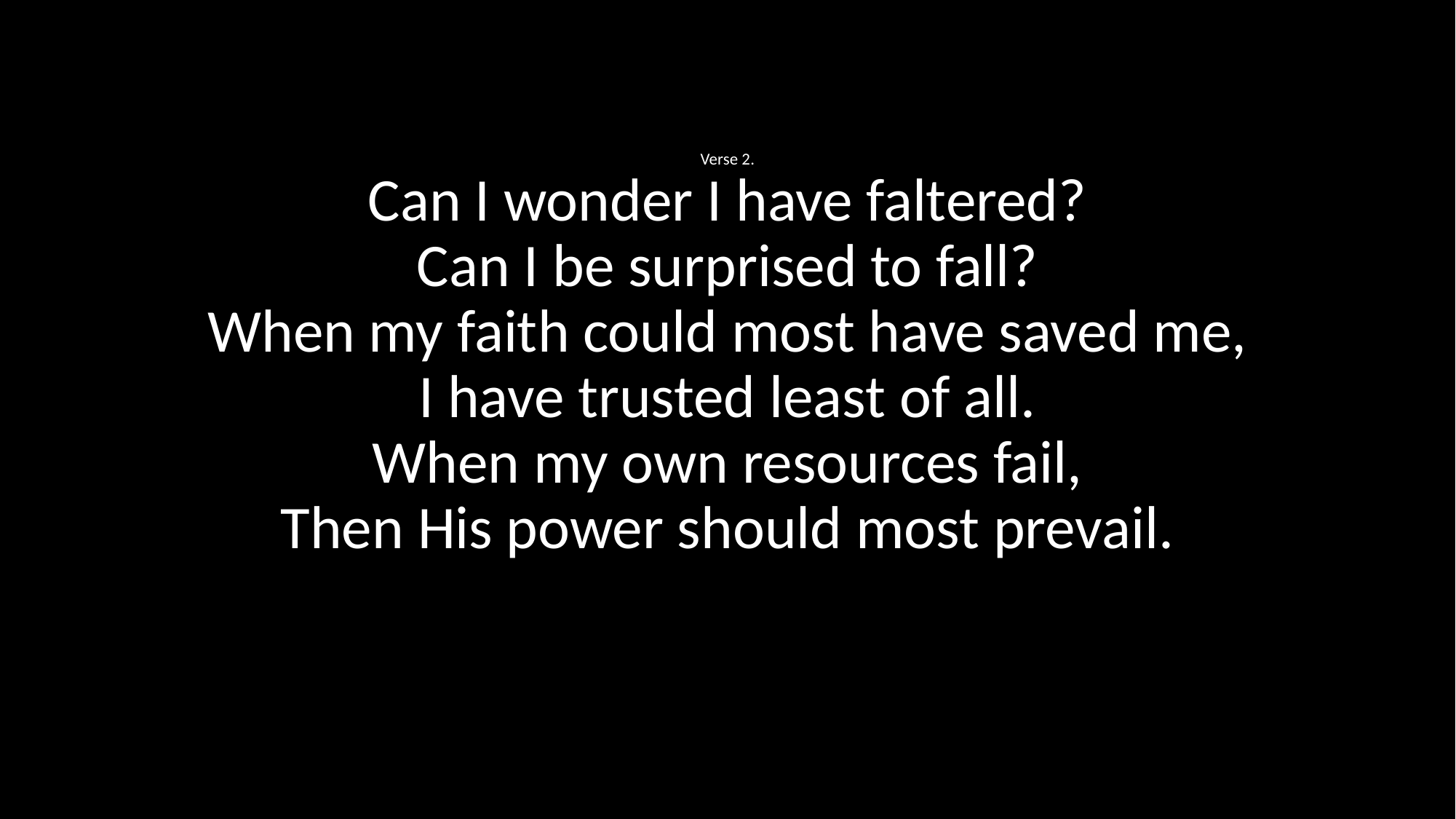

Verse 2.
Can I wonder I have faltered?
Can I be surprised to fall?
When my faith could most have saved me,
I have trusted least of all.
When my own resources fail,
Then His power should most prevail.